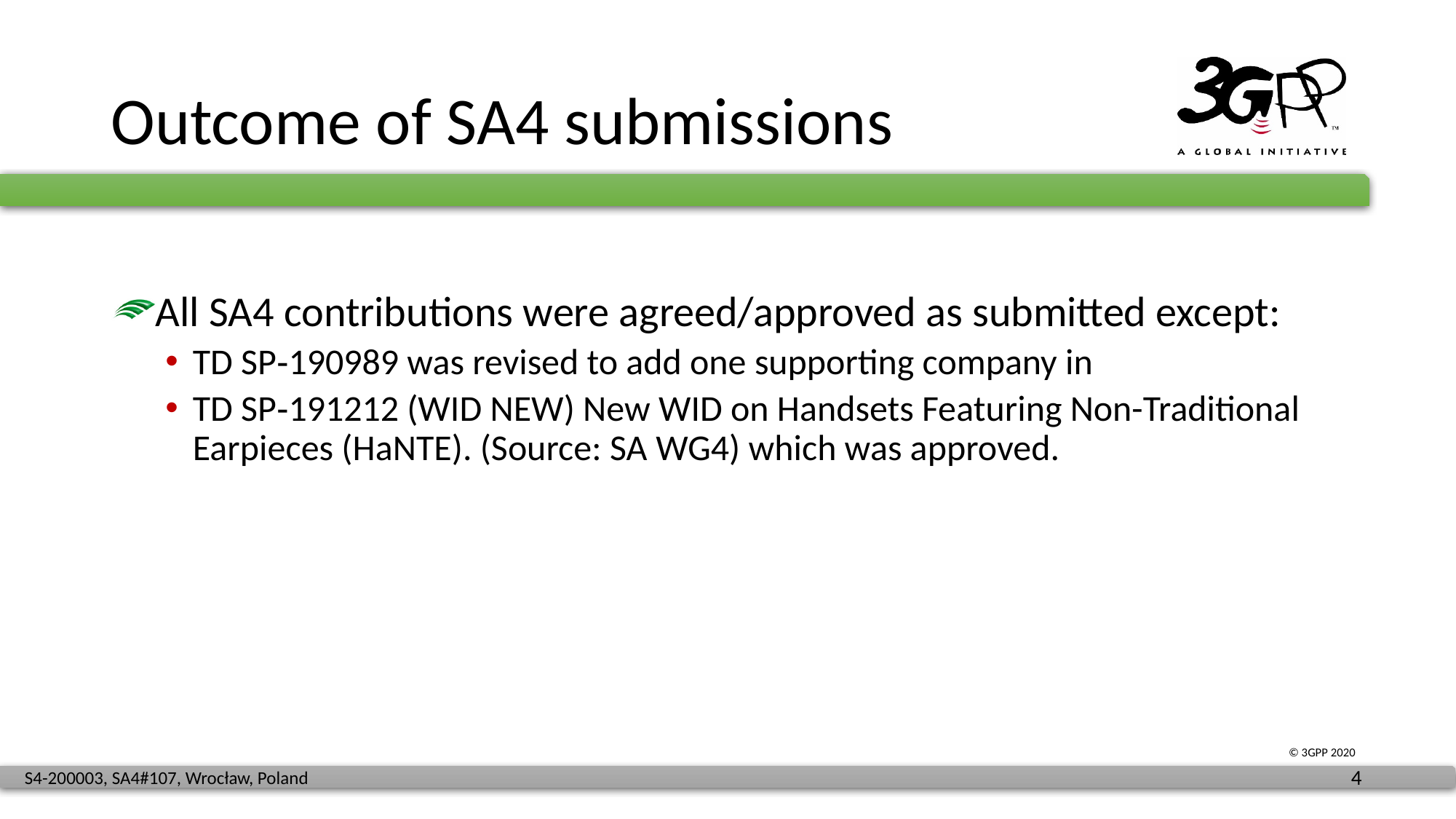

# Outcome of SA4 submissions

All SA4 contributions were agreed/approved as submitted except:
TD SP‑190989 was revised to add one supporting company in
TD SP‑191212 (WID NEW) New WID on Handsets Featuring Non-Traditional Earpieces (HaNTE). (Source: SA WG4) which was approved.